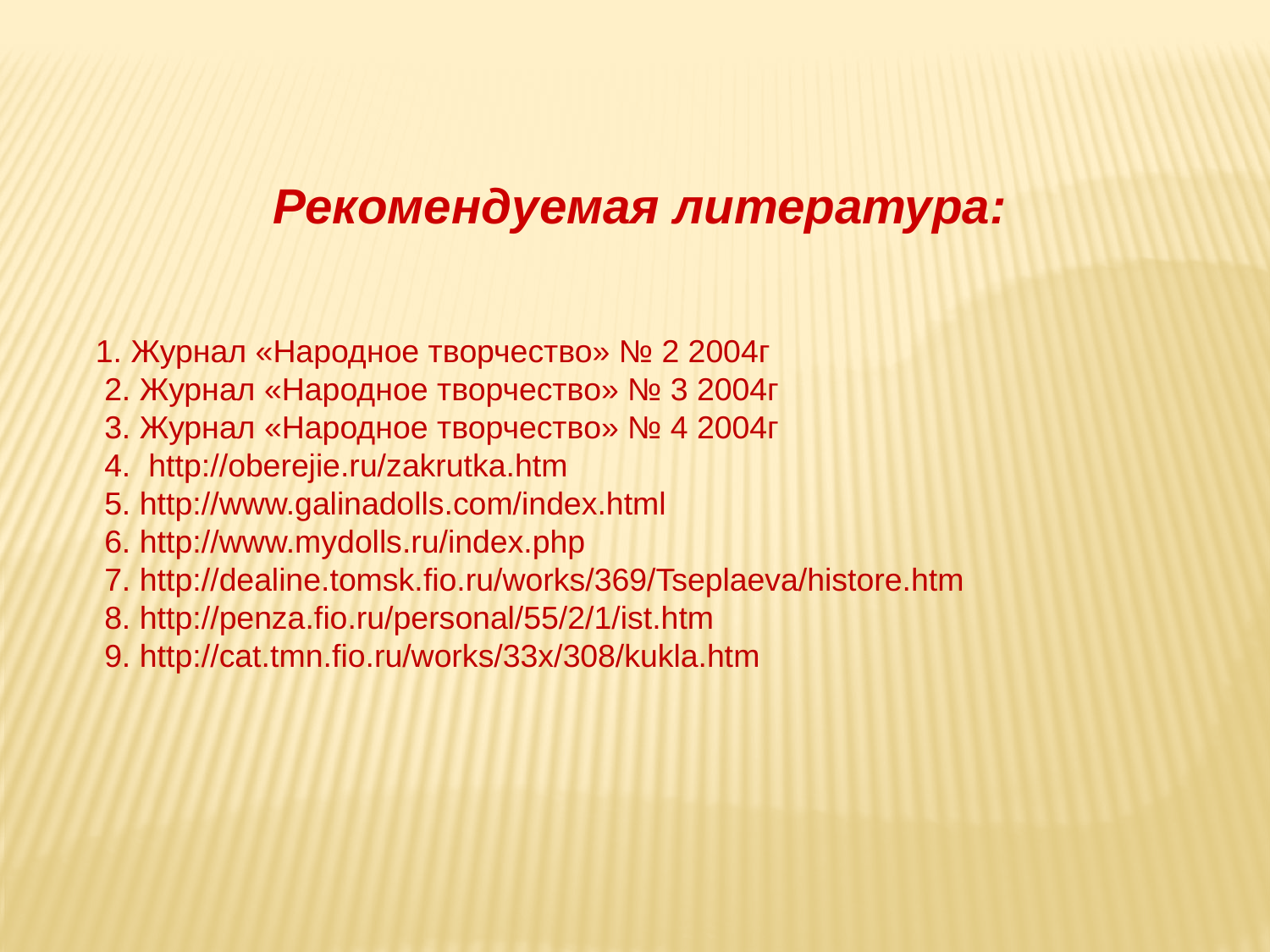

Рекомендуемая литература:

      1. Журнал «Народное творчество» № 2 2004г
       2. Журнал «Народное творчество» № 3 2004г
       3. Журнал «Народное творчество» № 4 2004г
       4.  http://oberejie.ru/zakrutka.htm
       5. http://www.galinadolls.com/index.html
       6. http://www.mydolls.ru/index.php
       7. http://dealine.tomsk.fio.ru/works/369/Tseplaeva/histore.htm
       8. http://penza.fio.ru/personal/55/2/1/ist.htm
       9. http://cat.tmn.fio.ru/works/33x/308/kukla.htm